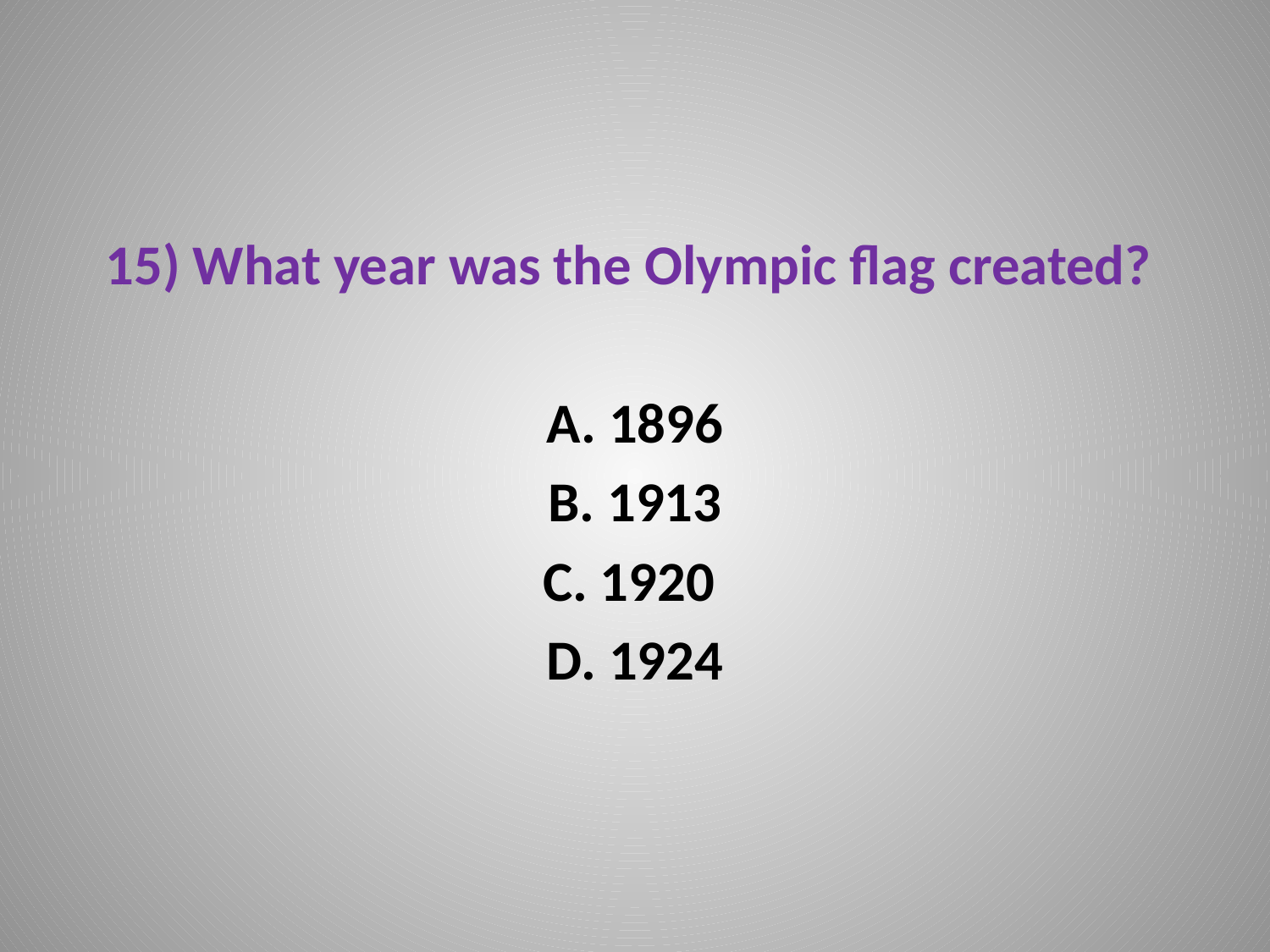

15) What year was the Olympic flag created?

A. 1896
B. 1913
C. 1920
D. 1924